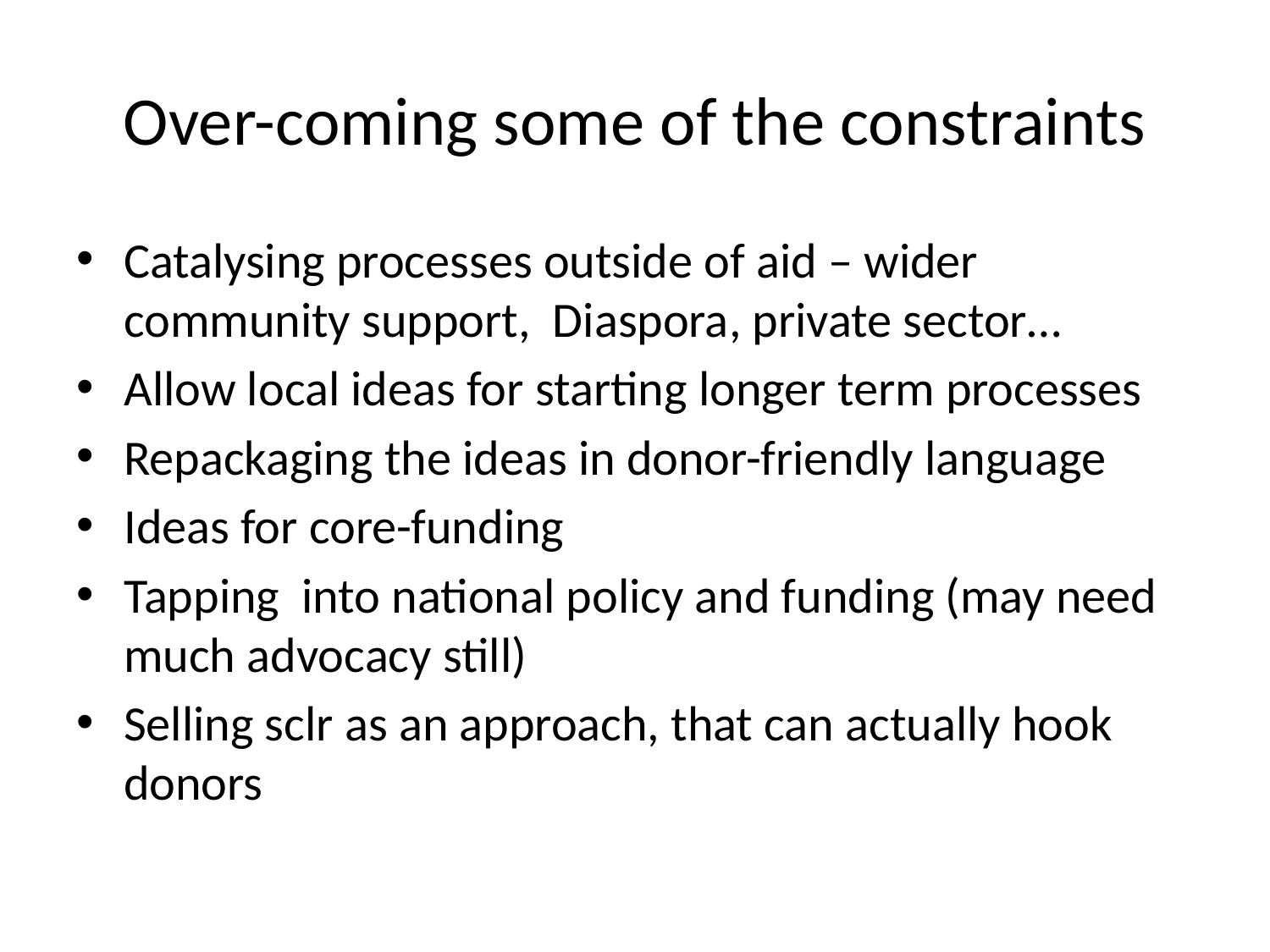

# Over-coming some of the constraints
Catalysing processes outside of aid – wider community support,  Diaspora, private sector…
Allow local ideas for starting longer term processes
Repackaging the ideas in donor-friendly language
Ideas for core-funding
Tapping  into national policy and funding (may need much advocacy still)
Selling sclr as an approach, that can actually hook donors